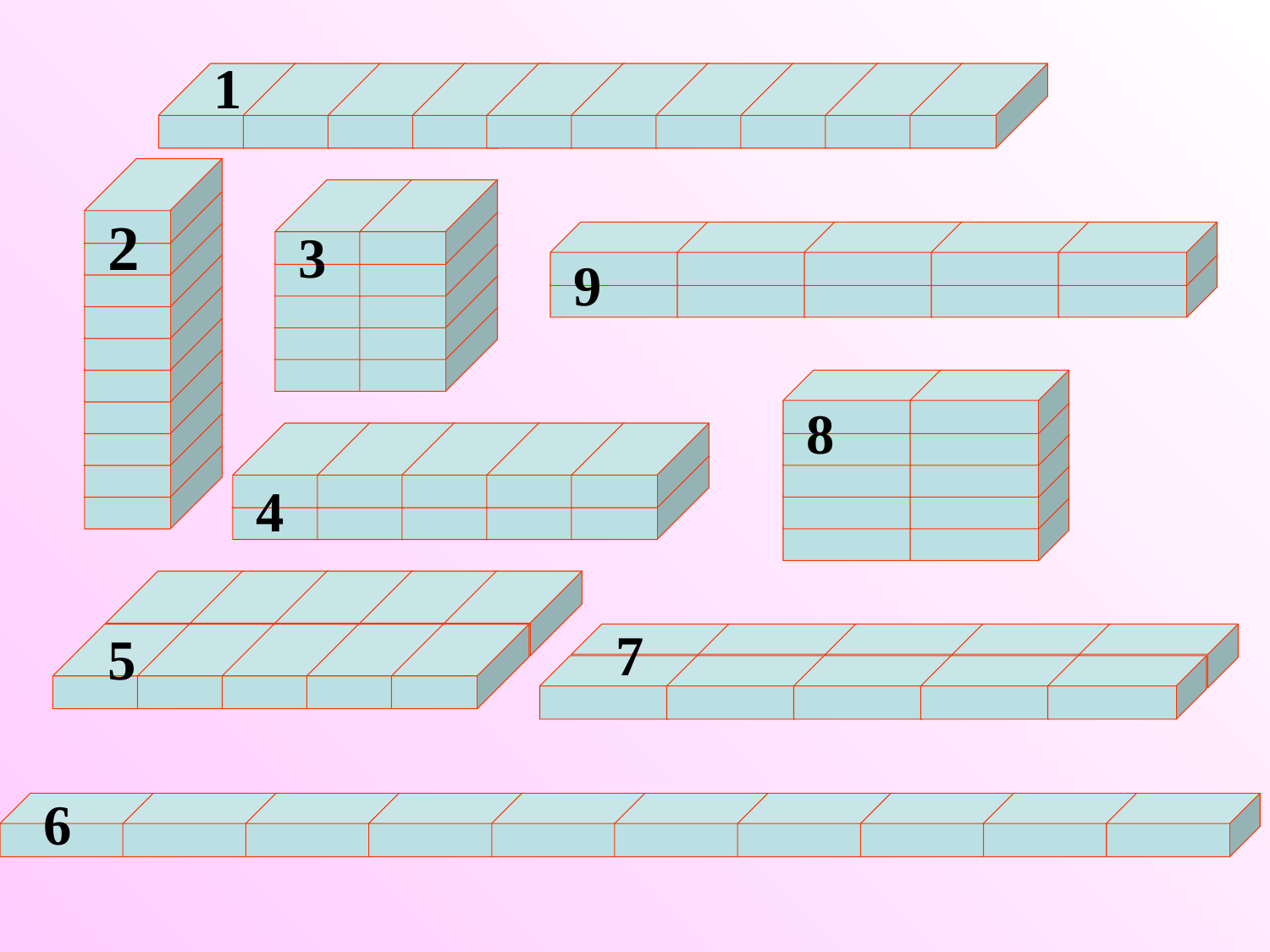

1

2

3

9

8

4

5
7

6